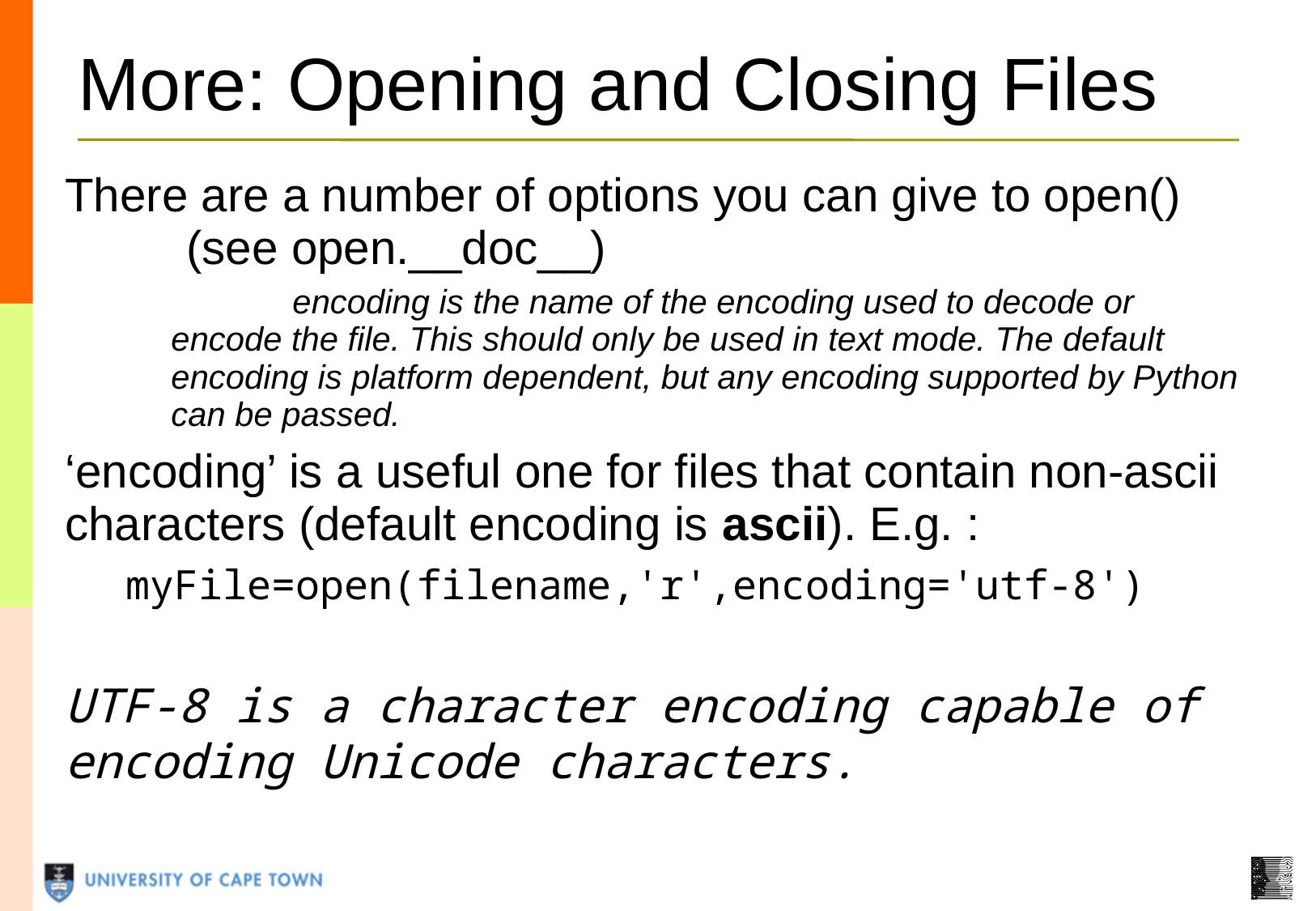

More: Opening and Closing Files
There are a number of options you can give to open() 	(see open.__doc__)
	encoding is the name of the encoding used to decode or encode the file. This should only be used in text mode. The default encoding is platform dependent, but any encoding supported by Python can be passed.
‘encoding’ is a useful one for files that contain non-ascii characters (default encoding is ascii). E.g. :
myFile=open(filename,'r',encoding='utf-8')

UTF-8 is a character encoding capable of encoding Unicode characters.